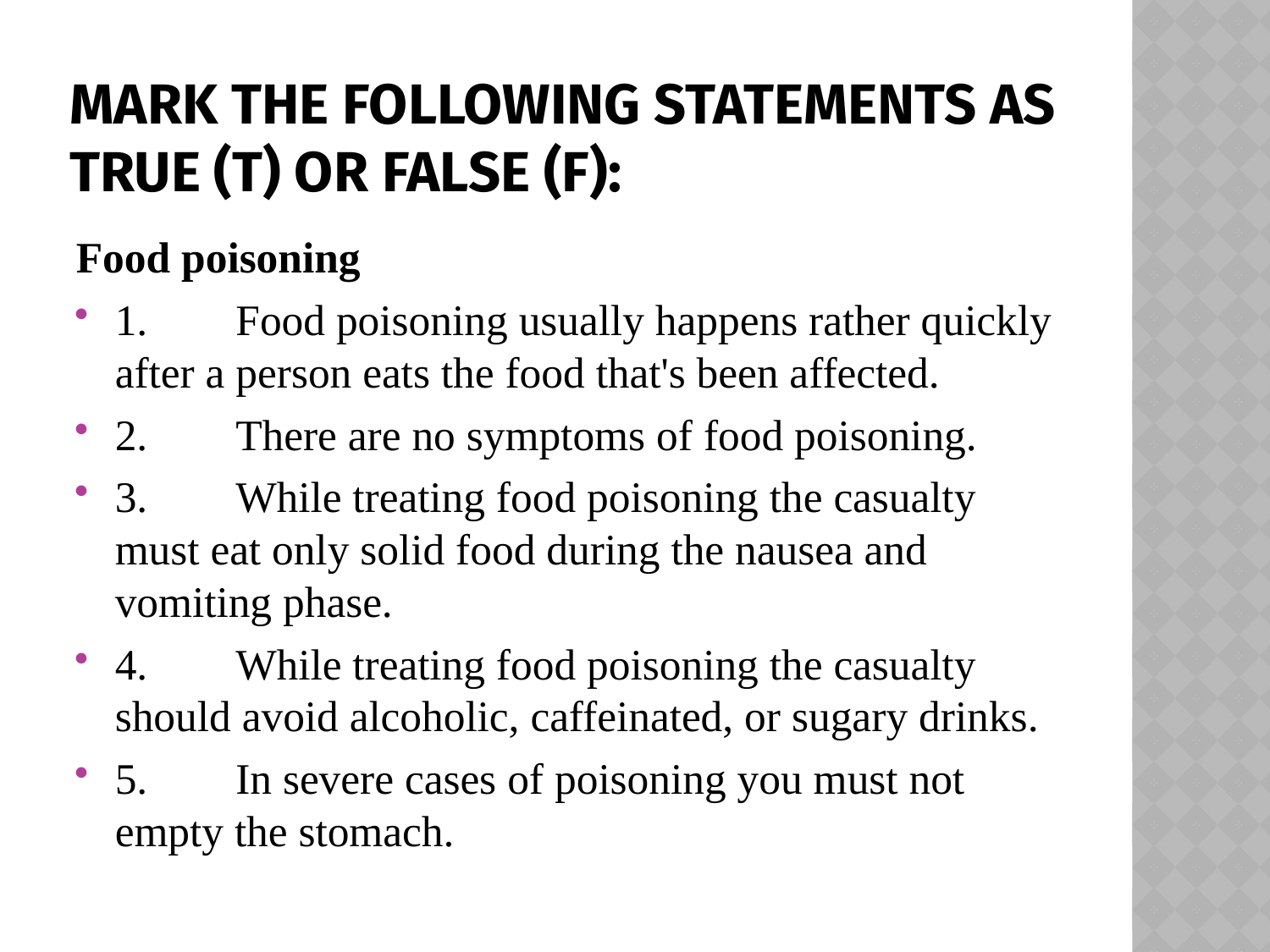

# Mark the following statements as true (T) or false (F):
Food poisoning
1.	Food poisoning usually happens rather quickly after a person eats the food that's been affected.
2.	There are no symptoms of food poisoning.
3.	While treating food poisoning the casualty must eat only solid food during the nausea and vomiting phase.
4.	While treating food poisoning the casualty should avoid alcoholic, caffeinated, or sugary drinks.
5.	In severe cases of poisoning you must not empty the stomach.